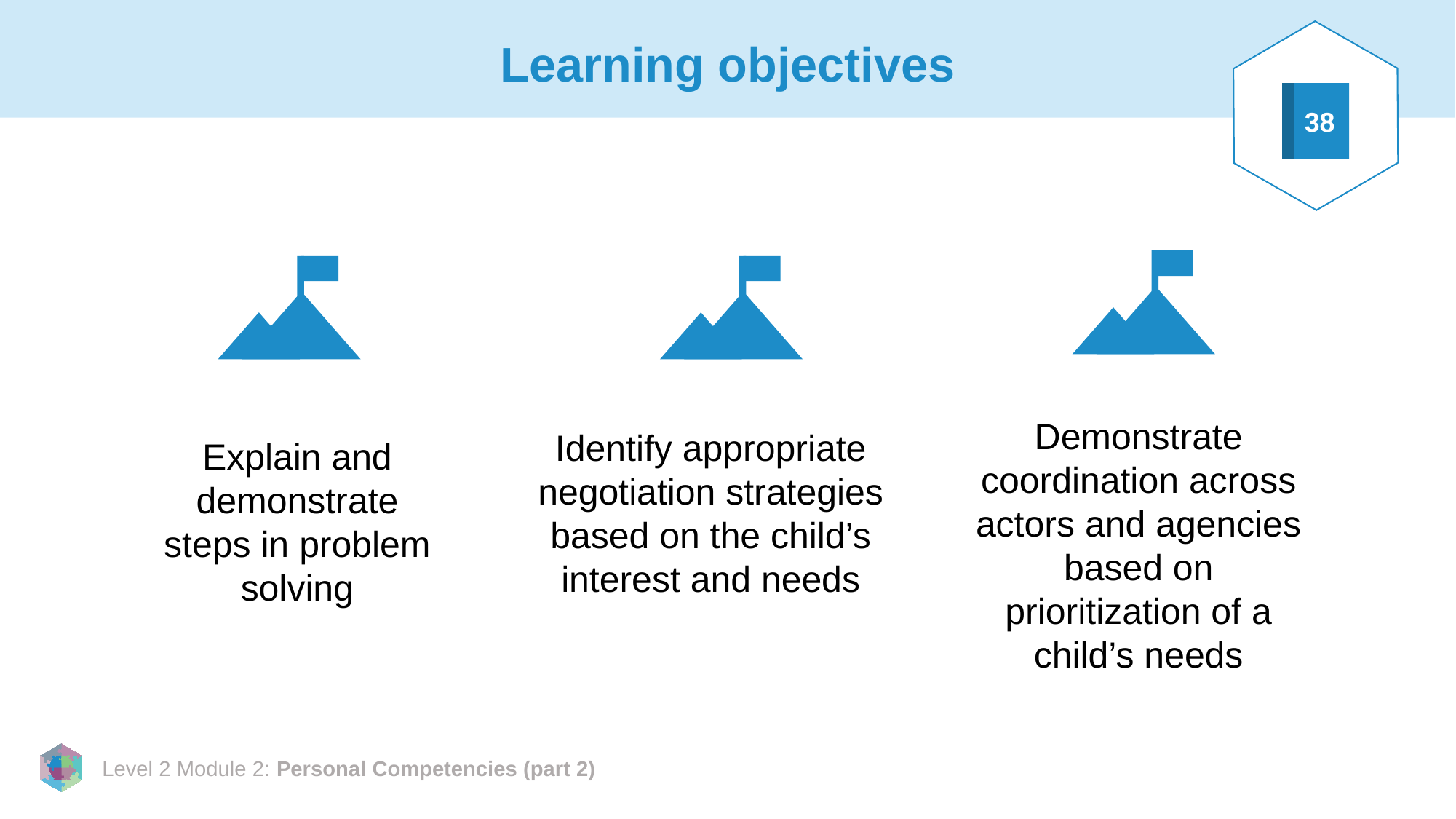

# Learning objectives

38

Demonstrate coordination across actors and agencies based on prioritization of a child’s needs
Identify appropriate negotiation strategies based on the child’s interest and needs
Explain and demonstrate steps in problem solving